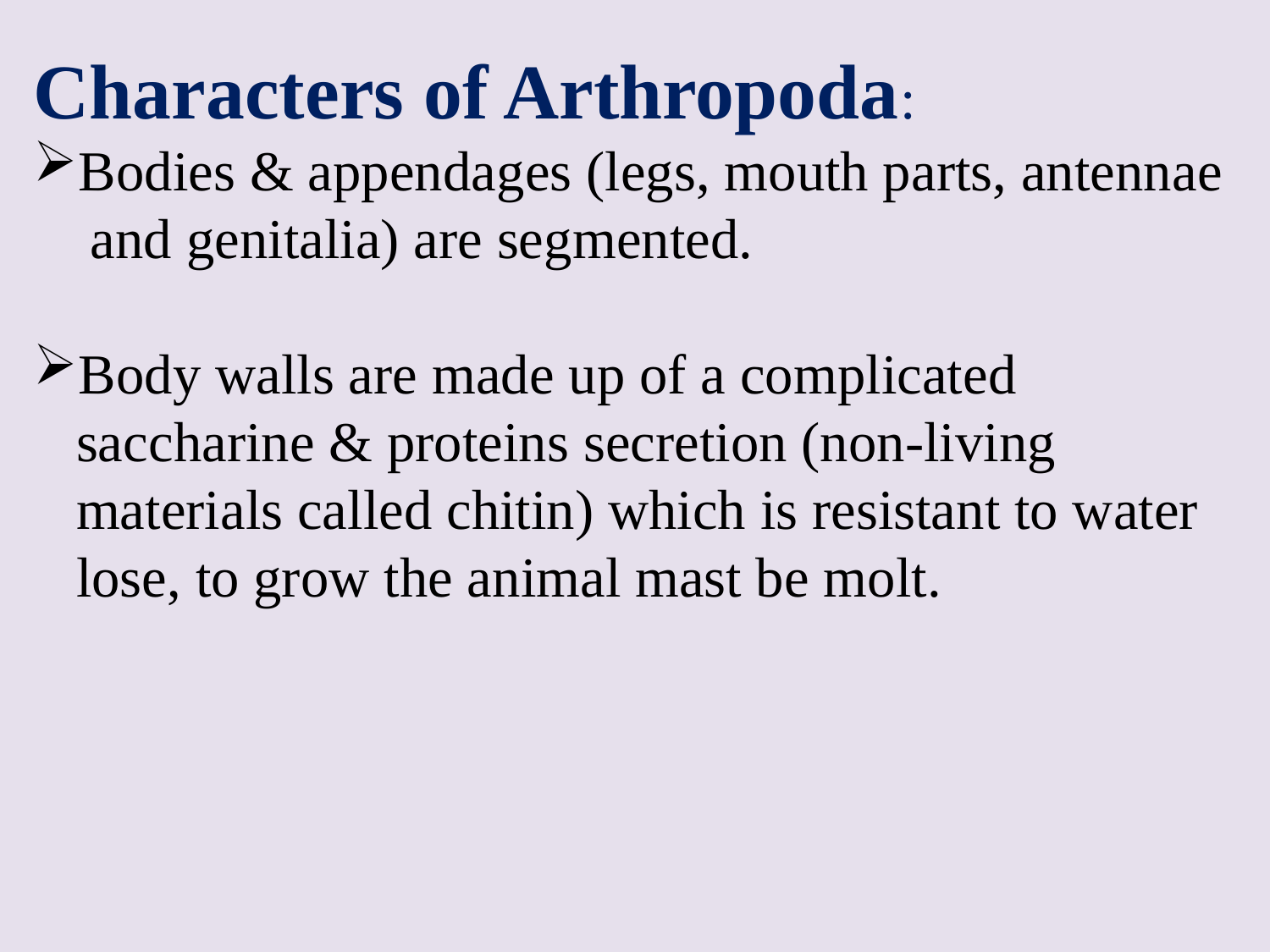

Characters of Arthropoda:
Bodies & appendages (legs, mouth parts, antennae
    and genitalia) are segmented.

Body walls are made up of a complicated
   saccharine & proteins secretion (non-living
   materials called chitin) which is resistant to water
   lose, to grow the animal mast be molt.